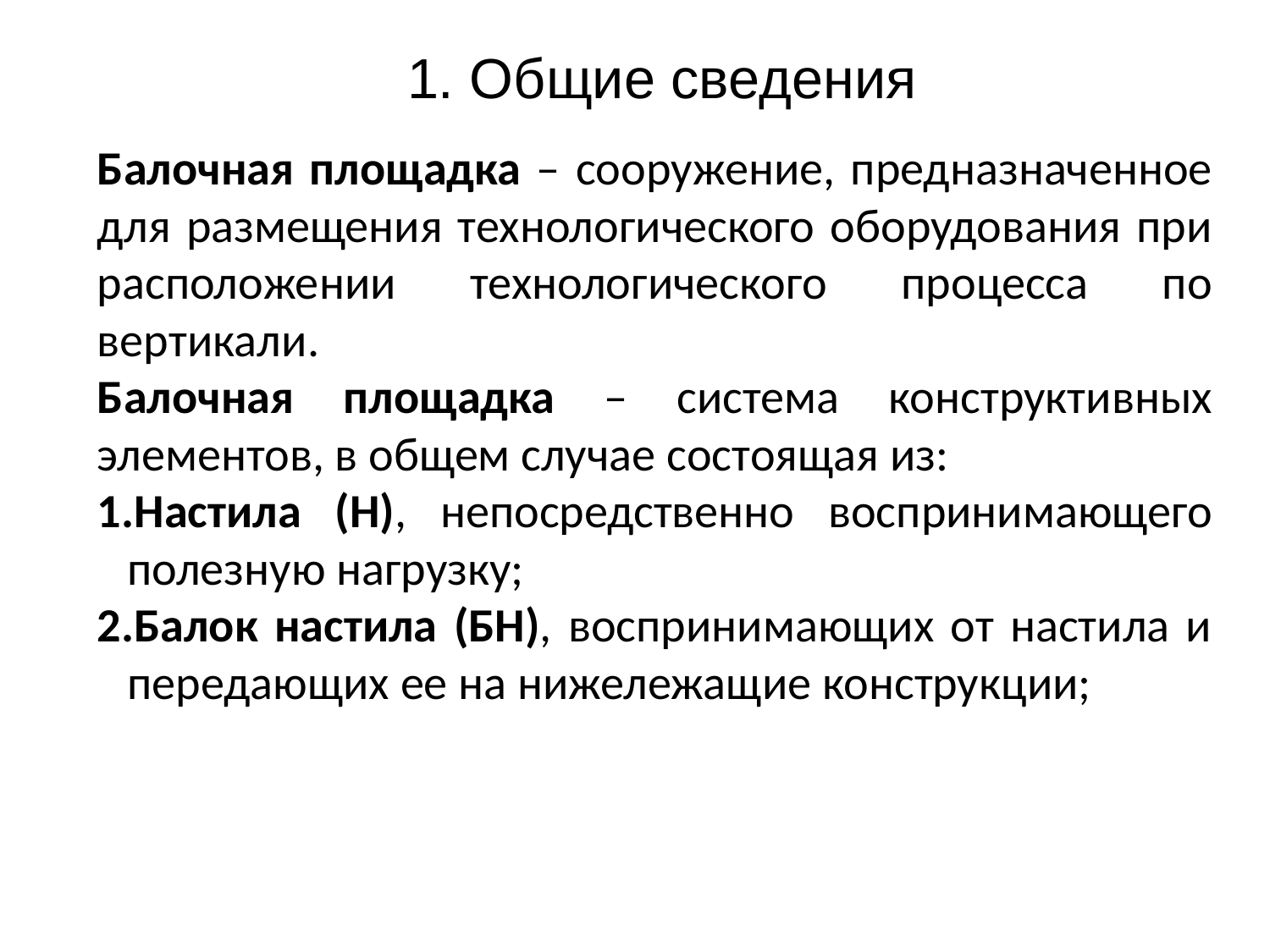

1. Общие сведения
Балочная площадка – сооружение, предназначенное для размещения технологического оборудования при расположении технологического процесса по вертикали.
Балочная площадка – система конструктивных элементов, в общем случае состоящая из:
Настила (Н), непосредственно воспринимающего полезную нагрузку;
Балок настила (БН), воспринимающих от настила и передающих ее на нижележащие конструкции;